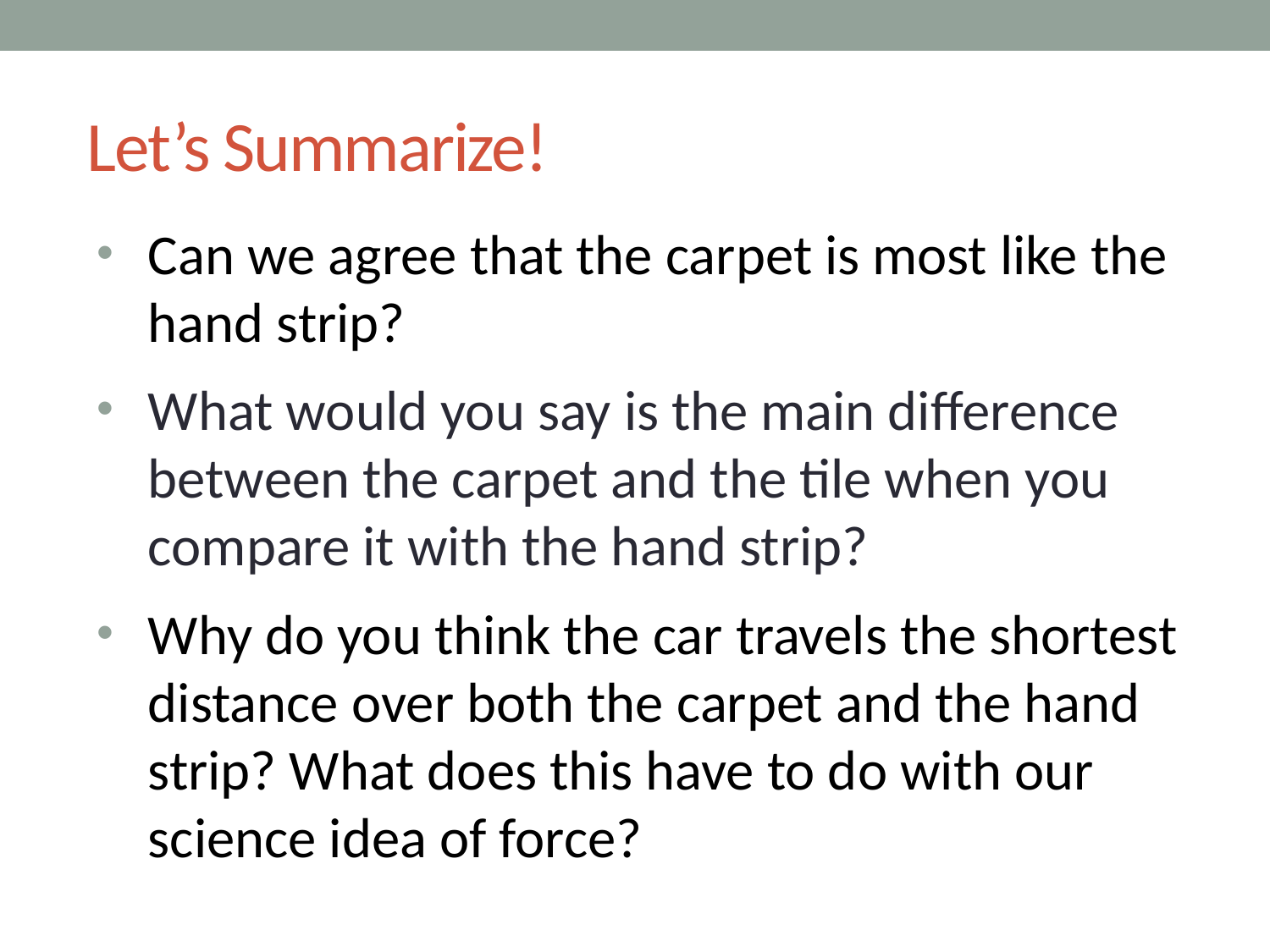

# Let’s Summarize!
Can we agree that the carpet is most like the hand strip?
What would you say is the main difference between the carpet and the tile when you compare it with the hand strip?
Why do you think the car travels the shortest distance over both the carpet and the hand strip? What does this have to do with our science idea of force?